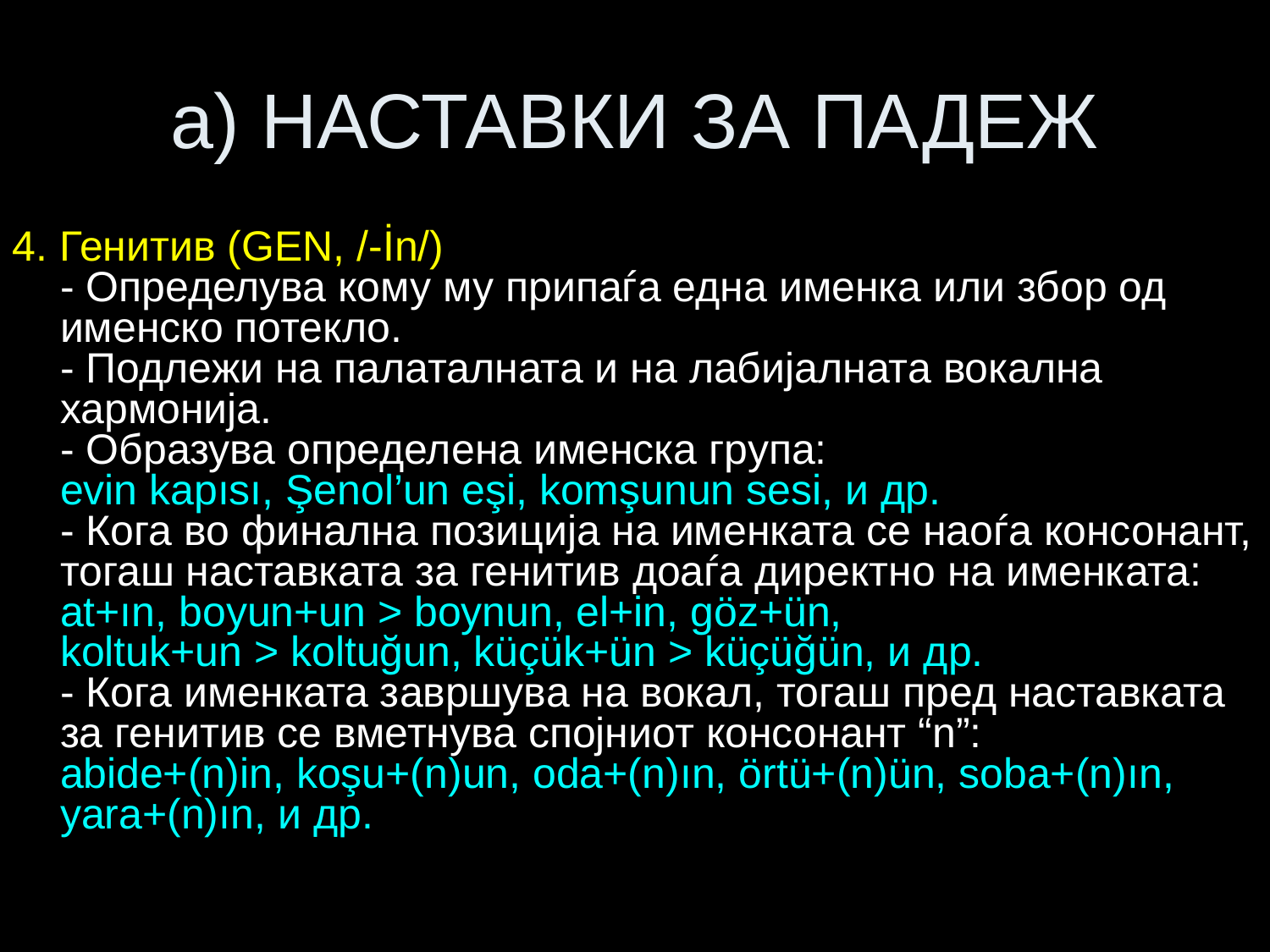

# a) НАСТАВКИ ЗА ПАДЕЖ
4. Генитив (GEN, /-İn/)
- Определува кому му припаѓа една именка или збор од именско потекло.
- Подлежи на палаталната и на лабијалната вокална хармонија.
- Образува определена именска група:
evin kapısı, Şenol’un eşi, komşunun sesi, и др.
- Кога во финална позиција на именката се наоѓа консонант, тогаш наставката за генитив доаѓа директно на именката:
at+ın, boyun+un > boynun, el+in, göz+ün,
koltuk+un > koltuğun, küçük+ün > küçüğün, и др.
- Кога именката завршува на вокал, тогаш пред наставката за генитив се вметнува спојниот консонант “n”:
abide+(n)in, koşu+(n)un, oda+(n)ın, örtü+(n)ün, soba+(n)ın, yara+(n)ın, и др.